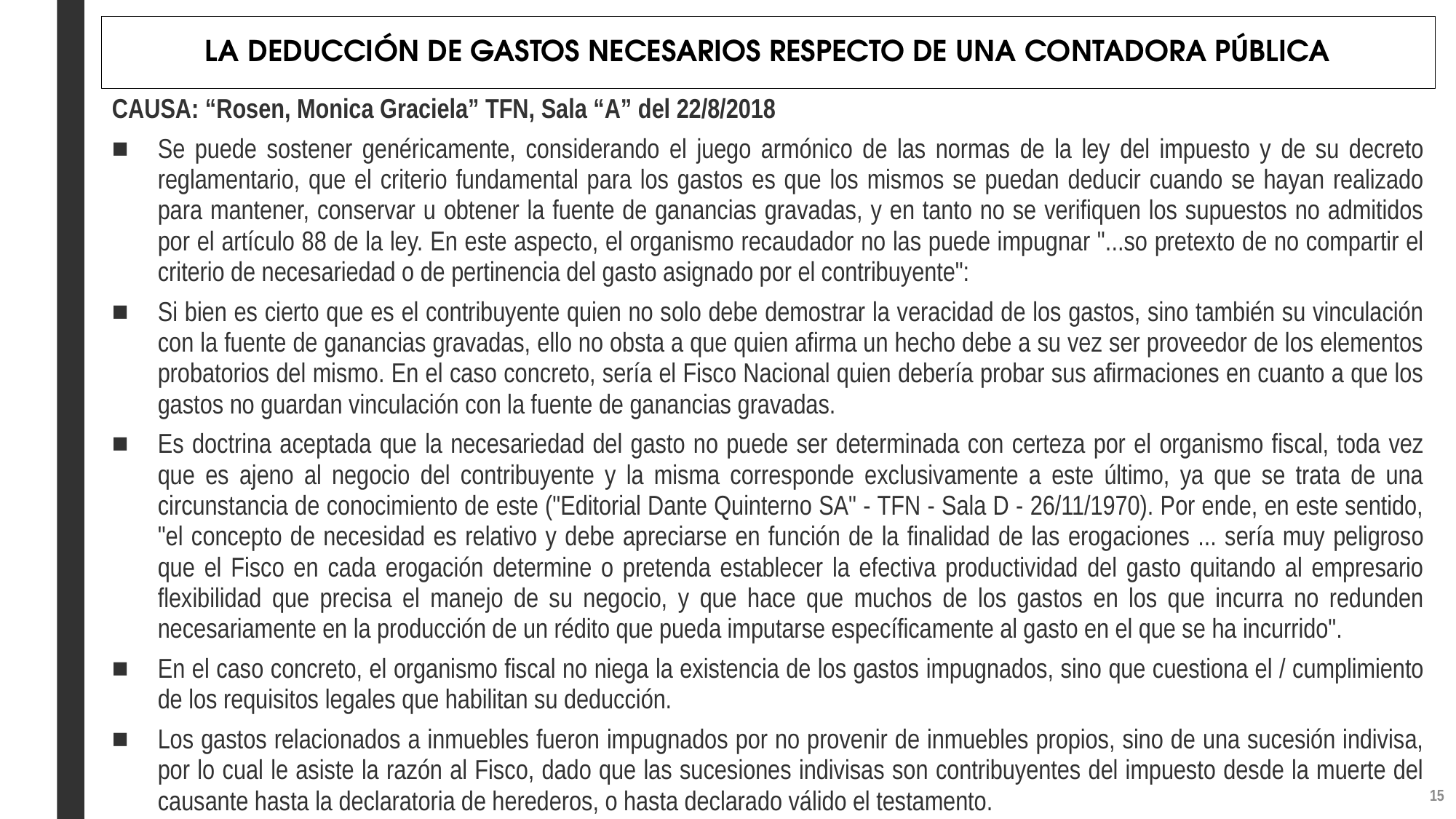

# LA DEDUCCIÓN DE GASTOS NECESARIOS RESPECTO DE UNA CONTADORA PÚBLICA
CAUSA: “Rosen, Monica Graciela” TFN, Sala “A” del 22/8/2018
Se puede sostener genéricamente, considerando el juego armónico de las normas de la ley del impuesto y de su decreto reglamentario, que el criterio fundamental para los gastos es que los mismos se puedan deducir cuando se hayan realizado para mantener, conservar u obtener la fuente de ganancias gravadas, y en tanto no se verifiquen los supuestos no admitidos por el artículo 88 de la ley. En este aspecto, el organismo recaudador no las puede impugnar "...so pretexto de no compartir el criterio de necesariedad o de pertinencia del gasto asignado por el contribuyente":
Si bien es cierto que es el contribuyente quien no solo debe demostrar la veracidad de los gastos, sino también su vinculación con la fuente de ganancias gravadas, ello no obsta a que quien afirma un hecho debe a su vez ser proveedor de los elementos probatorios del mismo. En el caso concreto, sería el Fisco Nacional quien debería probar sus afirmaciones en cuanto a que los gastos no guardan vinculación con la fuente de ganancias gravadas.
Es doctrina aceptada que la necesariedad del gasto no puede ser determinada con certeza por el organismo fiscal, toda vez que es ajeno al negocio del contribuyente y la misma corresponde exclusivamente a este último, ya que se trata de una circunstancia de conocimiento de este ("Editorial Dante Quinterno SA" - TFN - Sala D - 26/11/1970). Por ende, en este sentido, "el concepto de necesidad es relativo y debe apreciarse en función de la finalidad de las erogaciones ... sería muy peligroso que el Fisco en cada erogación determine o pretenda establecer la efectiva productividad del gasto quitando al empresario flexibilidad que precisa el manejo de su negocio, y que hace que muchos de los gastos en los que incurra no redunden necesariamente en la producción de un rédito que pueda imputarse específicamente al gasto en el que se ha incurrido".
En el caso concreto, el organismo fiscal no niega la existencia de los gastos impugnados, sino que cuestiona el / cumplimiento de los requisitos legales que habilitan su deducción.
Los gastos relacionados a inmuebles fueron impugnados por no provenir de inmuebles propios, sino de una sucesión indivisa, por lo cual le asiste la razón al Fisco, dado que las sucesiones indivisas son contribuyentes del impuesto desde la muerte del causante hasta la declaratoria de herederos, o hasta declarado válido el testamento.
15